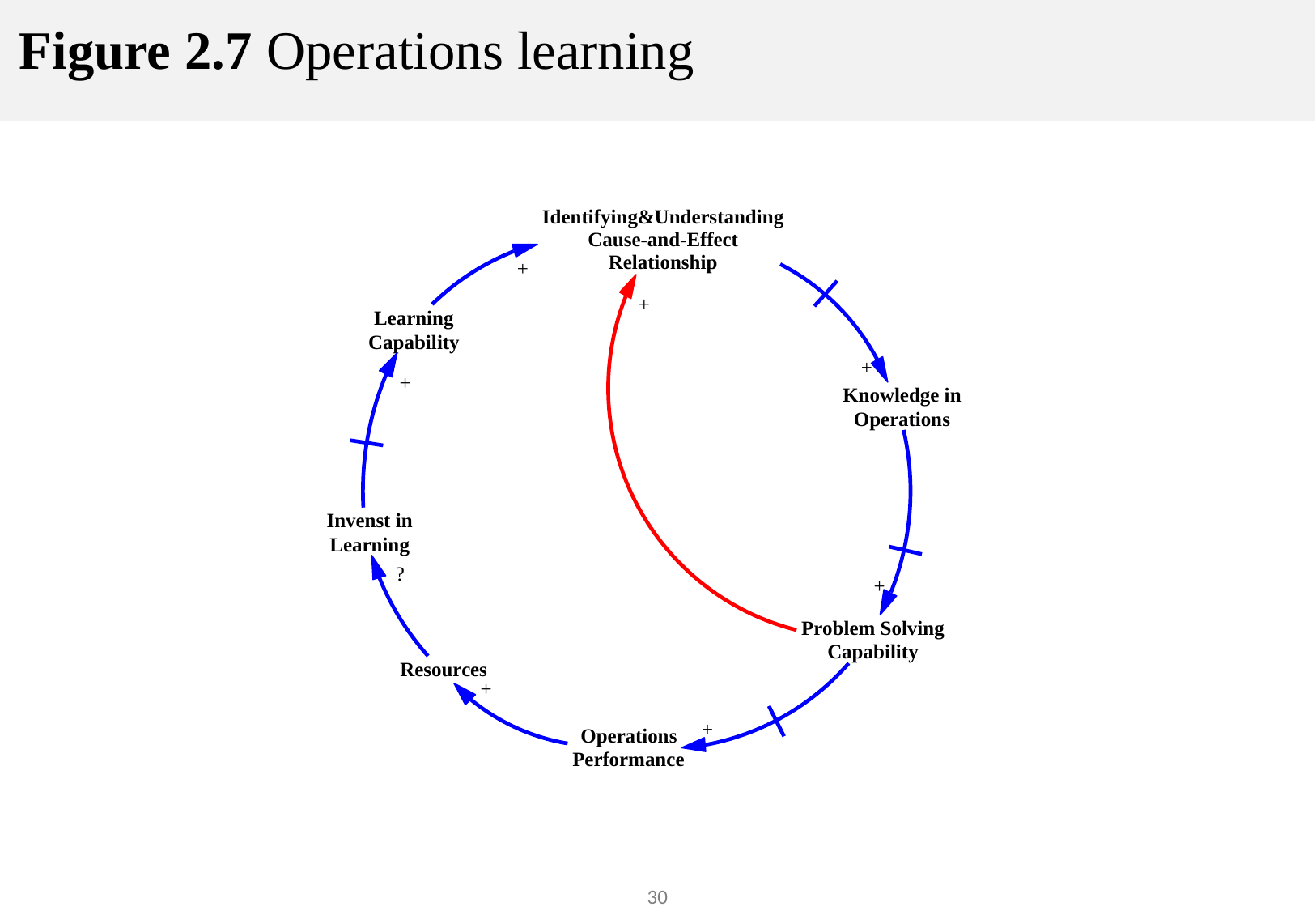

# Figure 2.7 Operations learning

Identifying&Understanding
Cause-and-Effect

Relationship

+

+

Learning
Capability

+

+

Knowledge in
Operations

Invenst in
Learning

?
+

Problem Solving
Capability
Resources
+

+
Operations

Performance